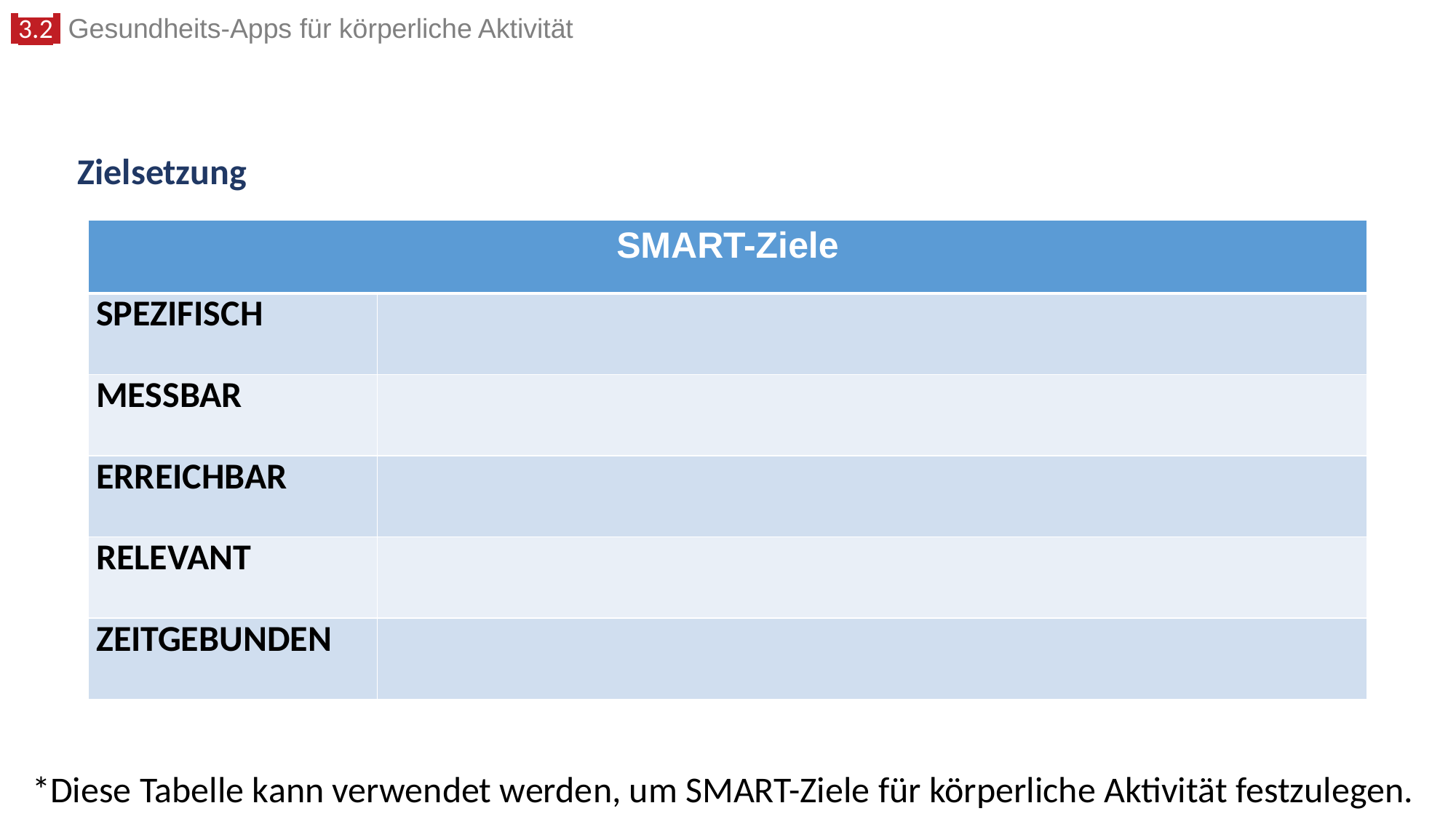

# Zielsetzung

| SMART-Ziele |  |
| --- | --- |
| SPEZIFISCH |  |
| MESSBAR |  |
| ERREICHBAR |  |
| RELEVANT |  |
| ZEITGEBUNDEN |  |
*Diese Tabelle kann verwendet werden, um SMART-Ziele für körperliche Aktivität festzulegen.